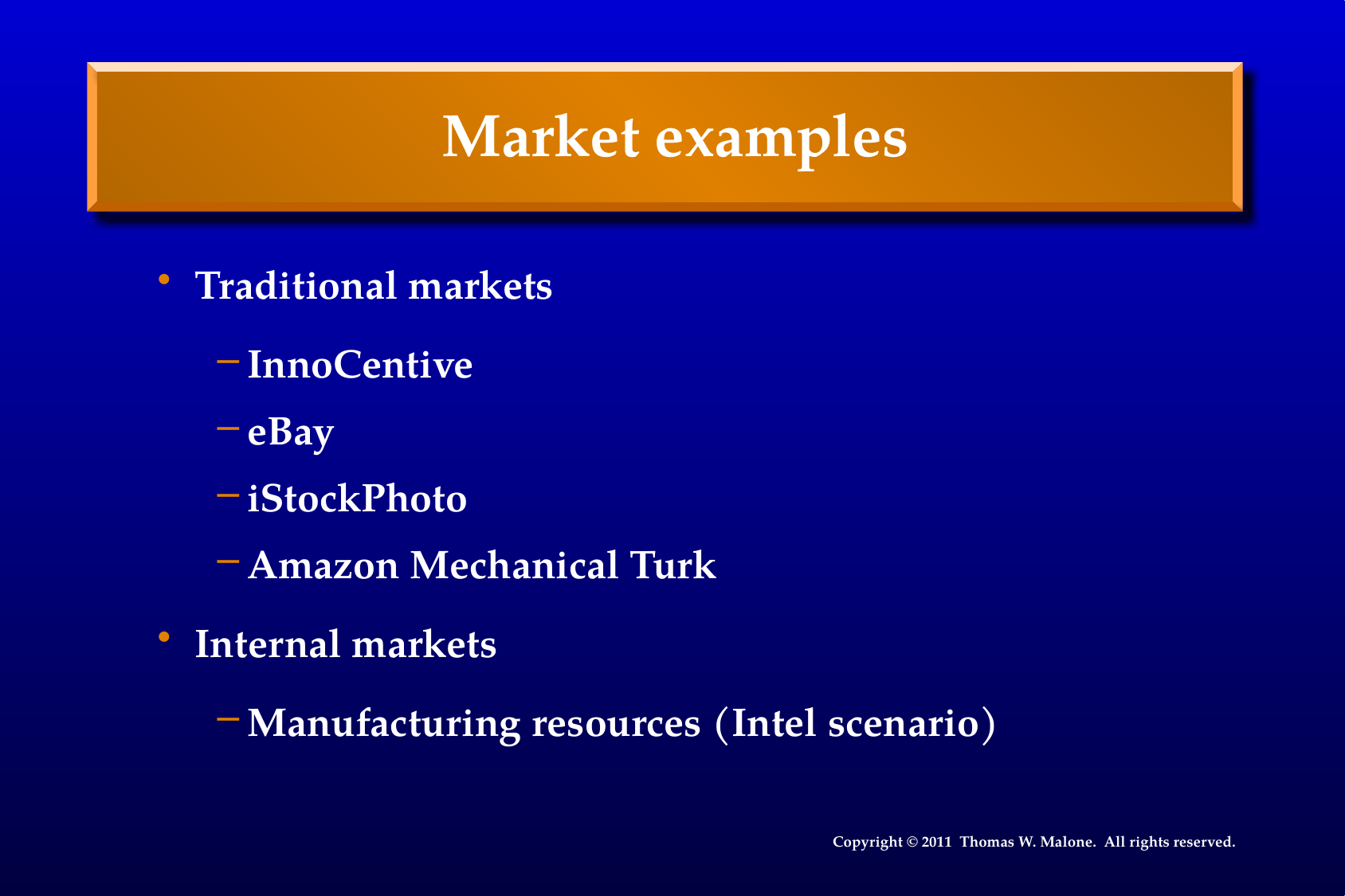

# Market examples
Traditional markets
InnoCentive
eBay
iStockPhoto
Amazon Mechanical Turk
Internal markets
Manufacturing resources (Intel scenario)